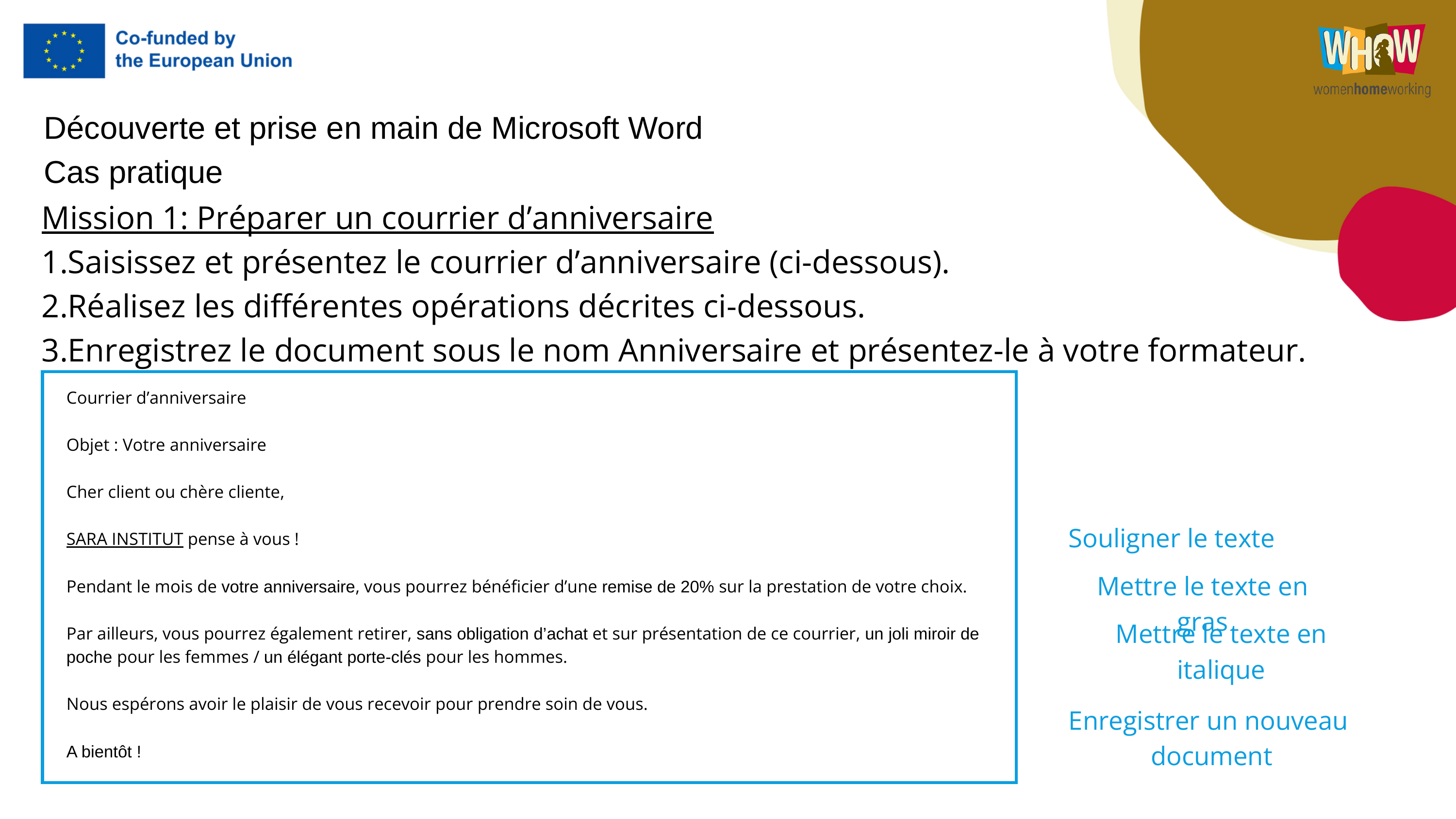

Découverte et prise en main de Microsoft Word
Cas pratique
Mission 1: Préparer un courrier d’anniversaire
1.Saisissez et présentez le courrier d’anniversaire (ci-dessous).
2.Réalisez les différentes opérations décrites ci-dessous.
3.Enregistrez le document sous le nom Anniversaire et présentez-le à votre formateur.

Courrier d’anniversaire

Objet : Votre anniversaire

Cher client ou chère cliente,

SARA INSTITUT pense à vous !

Pendant le mois de votre anniversaire, vous pourrez bénéficier d’une remise de 20% sur la prestation de votre choix.

Par ailleurs, vous pourrez également retirer, sans obligation d’achat et sur présentation de ce courrier, un joli miroir de poche pour les femmes / un élégant porte-clés pour les hommes.

Nous espérons avoir le plaisir de vous recevoir pour prendre soin de vous.

A bientôt !

Souligner le texte
Mettre le texte en gras
Mettre le texte en italique
Enregistrer un nouveau
 document